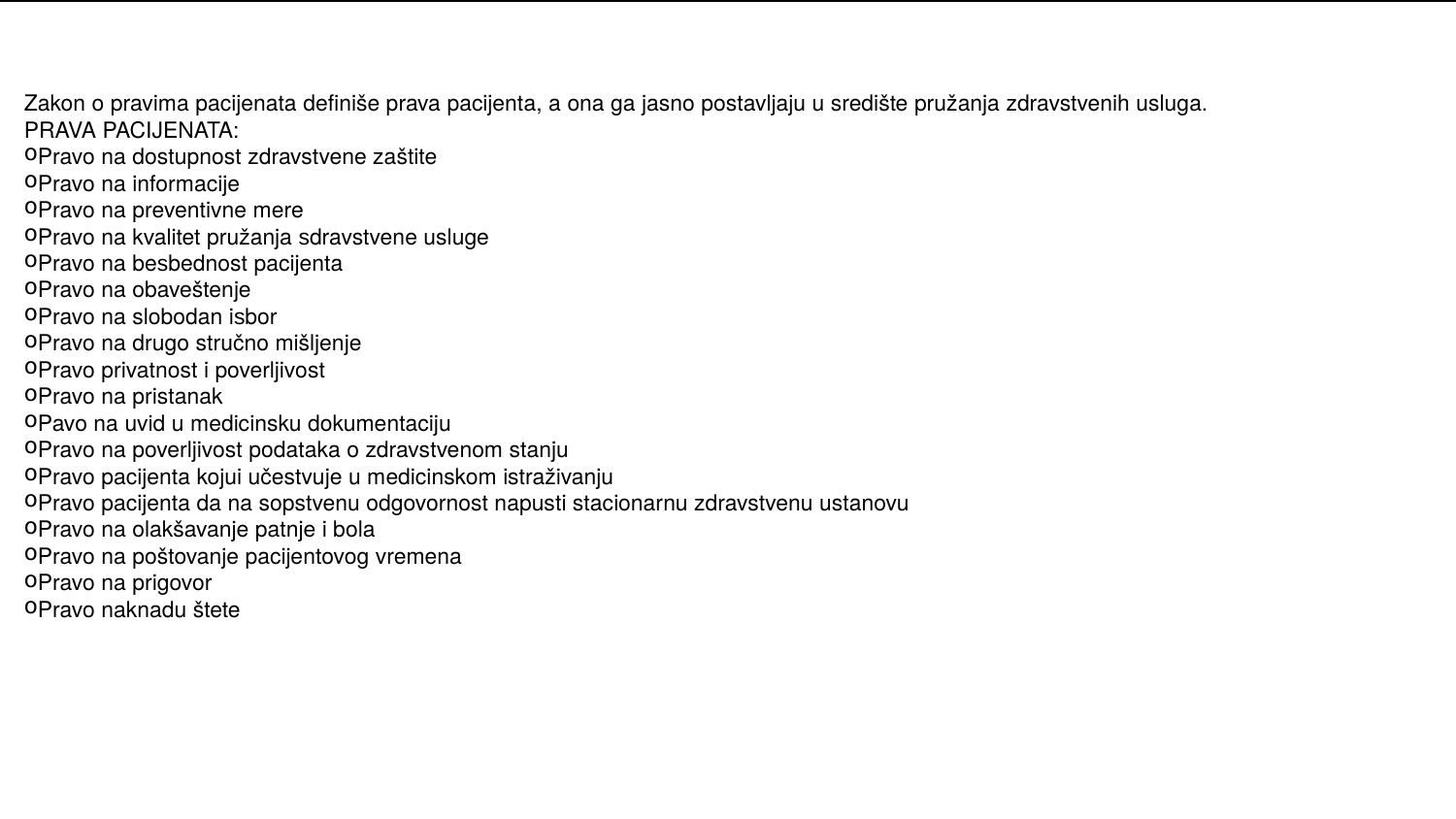

Zakon o pravima pacijenata definiše prava pacijenta, a ona ga jasno postavljaju u središte pružanja zdravstvenih usluga.
PRAVA PACIJENATA:
Pravo na dostupnost zdravstvene zaštite
Pravo na informacije
Pravo na preventivne mere
Pravo na kvalitet pružanja ѕdravstvene usluge
Pravo na beѕbednost pacijenta
Pravo na obaveštenje
Pravo na slobodan iѕbor
Pravo na drugo stručno mišljenje
Pravo privatnost i poverljivost
Pravo na pristanak
Pavo na uvid u medicinsku dokumentaciju
Pravo na poverljivost podataka o zdravstvenom stanju
Pravo pacijenta kojui učestvuje u medicinskom istraživanju
Pravo pacijenta da na sopstvenu odgovornost napusti stacionarnu zdravstvenu ustanovu
Pravo na olakšavanje patnje i bola
Pravo na poštovanje pacijentovog vremena
Pravo na prigovor
Pravo naknadu štete